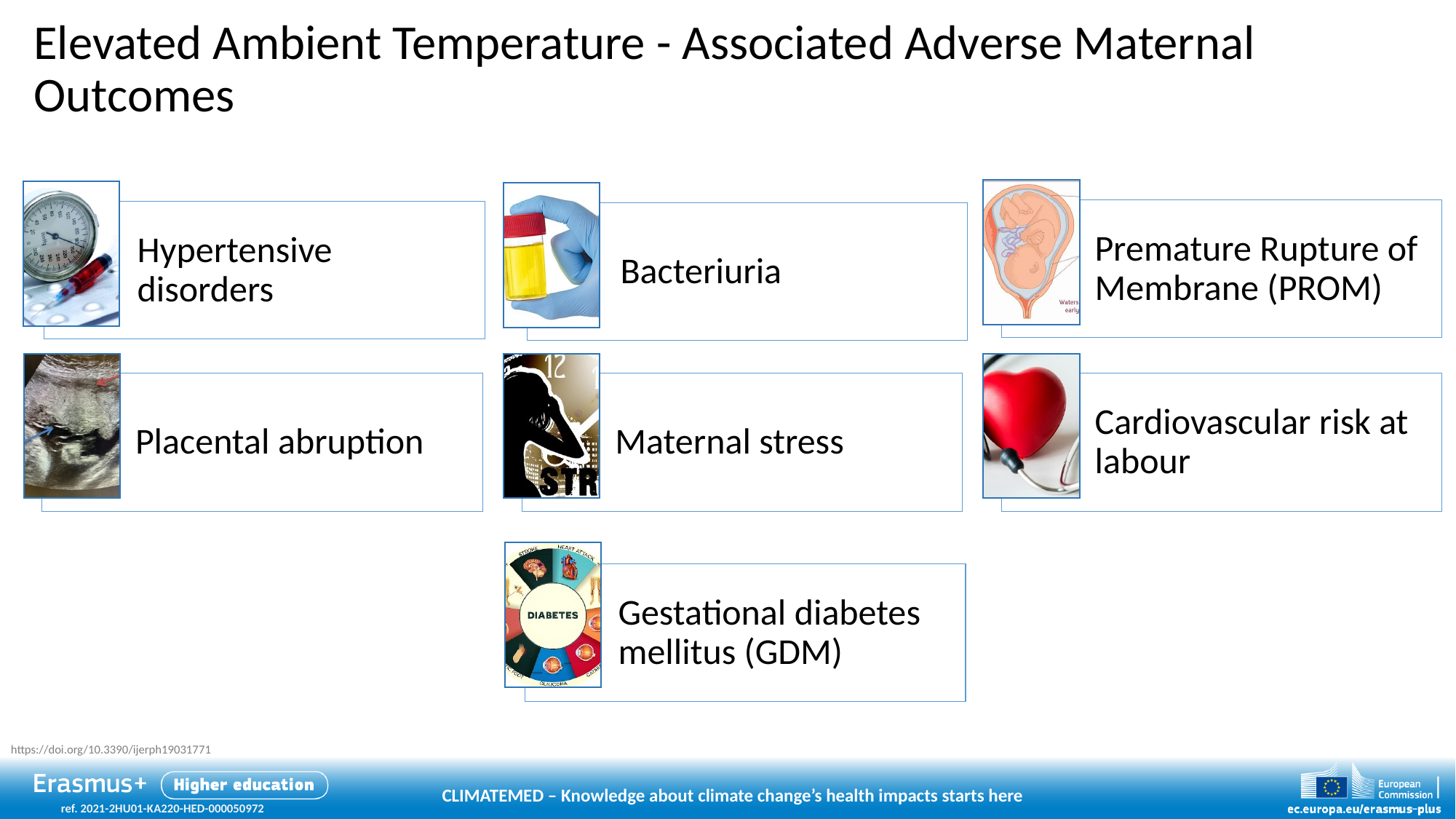

Elevated Ambient Temperature - Associated Adverse Maternal Outcomes
Gestational diabetes mellitus (GDM)
Hypertensive disorders
Premature Rupture of Membrane (PROM)
Placental abruption
Maternal stress
Cardiovascular risk at labour
Bacteriuria
https://doi.org/10.3390/ijerph19031771